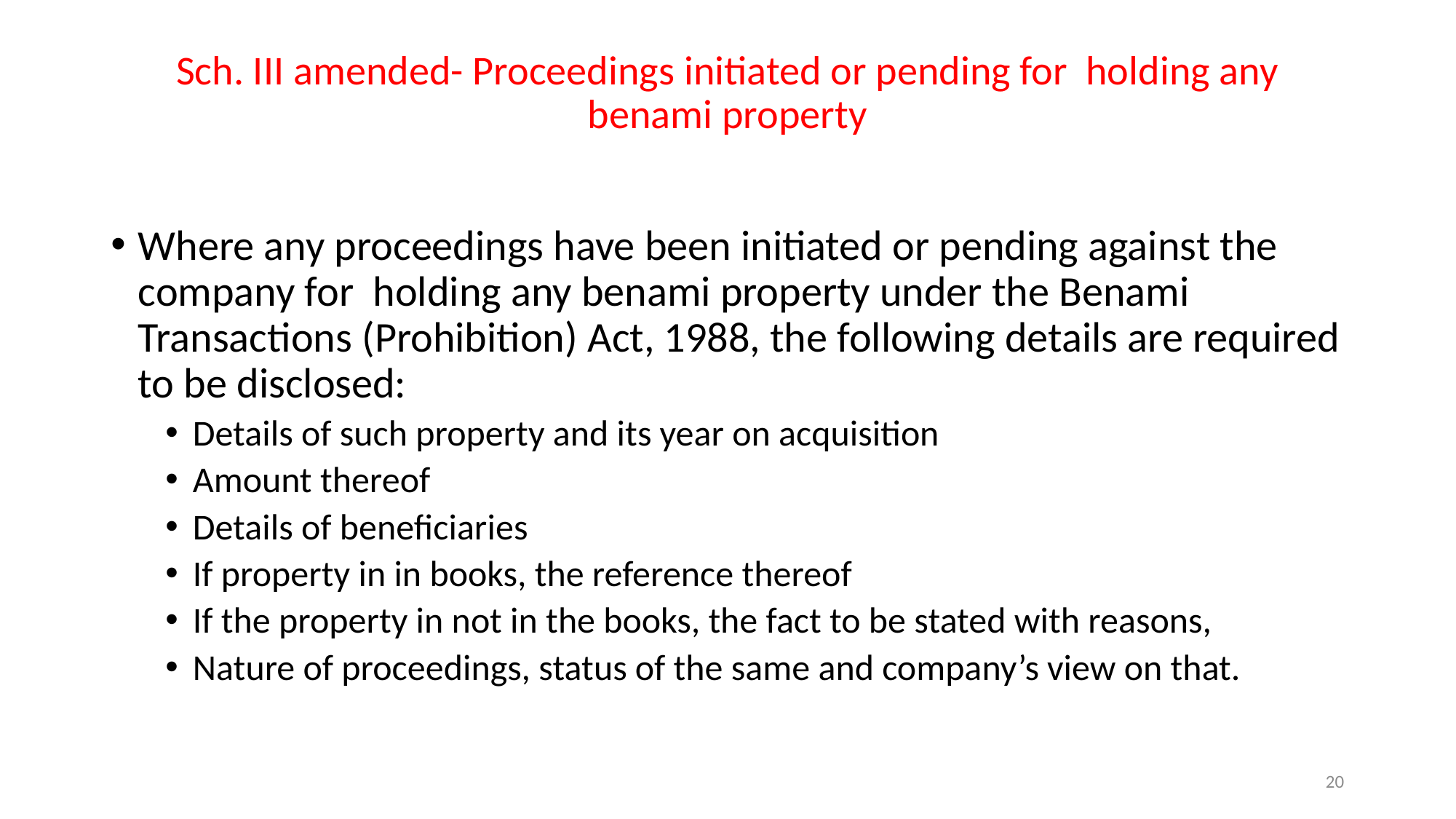

# Sch. III amended- Proceedings initiated or pending for  holding any benami property
Where any proceedings have been initiated or pending against the company for  holding any benami property under the Benami Transactions (Prohibition) Act, 1988, the following details are required to be disclosed:
Details of such property and its year on acquisition
Amount thereof
Details of beneficiaries
If property in in books, the reference thereof
If the property in not in the books, the fact to be stated with reasons,
Nature of proceedings, status of the same and company’s view on that.

20